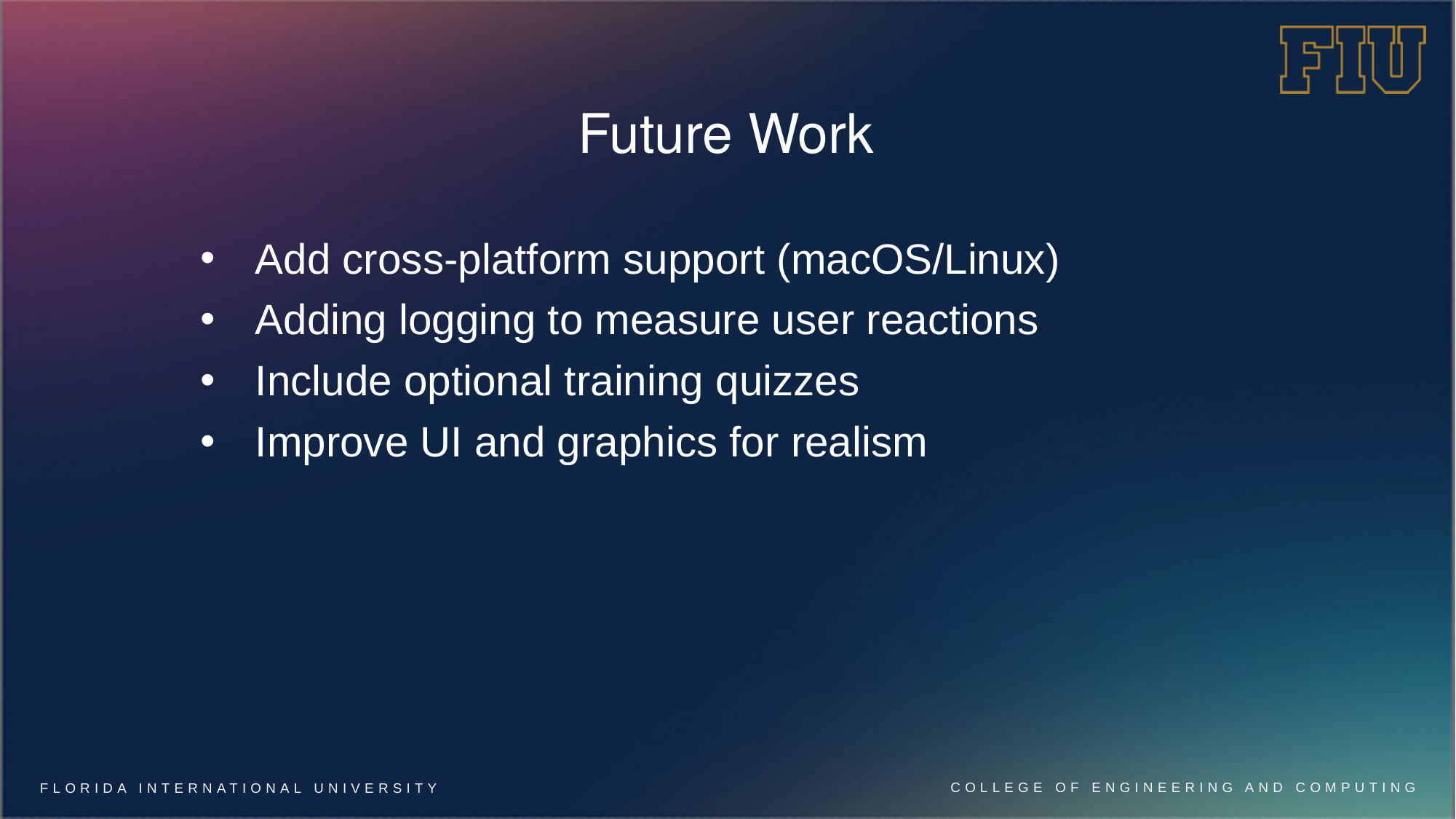

# Future Work
Add cross-platform support (macOS/Linux)
Adding logging to measure user reactions
Include optional training quizzes
Improve UI and graphics for realism